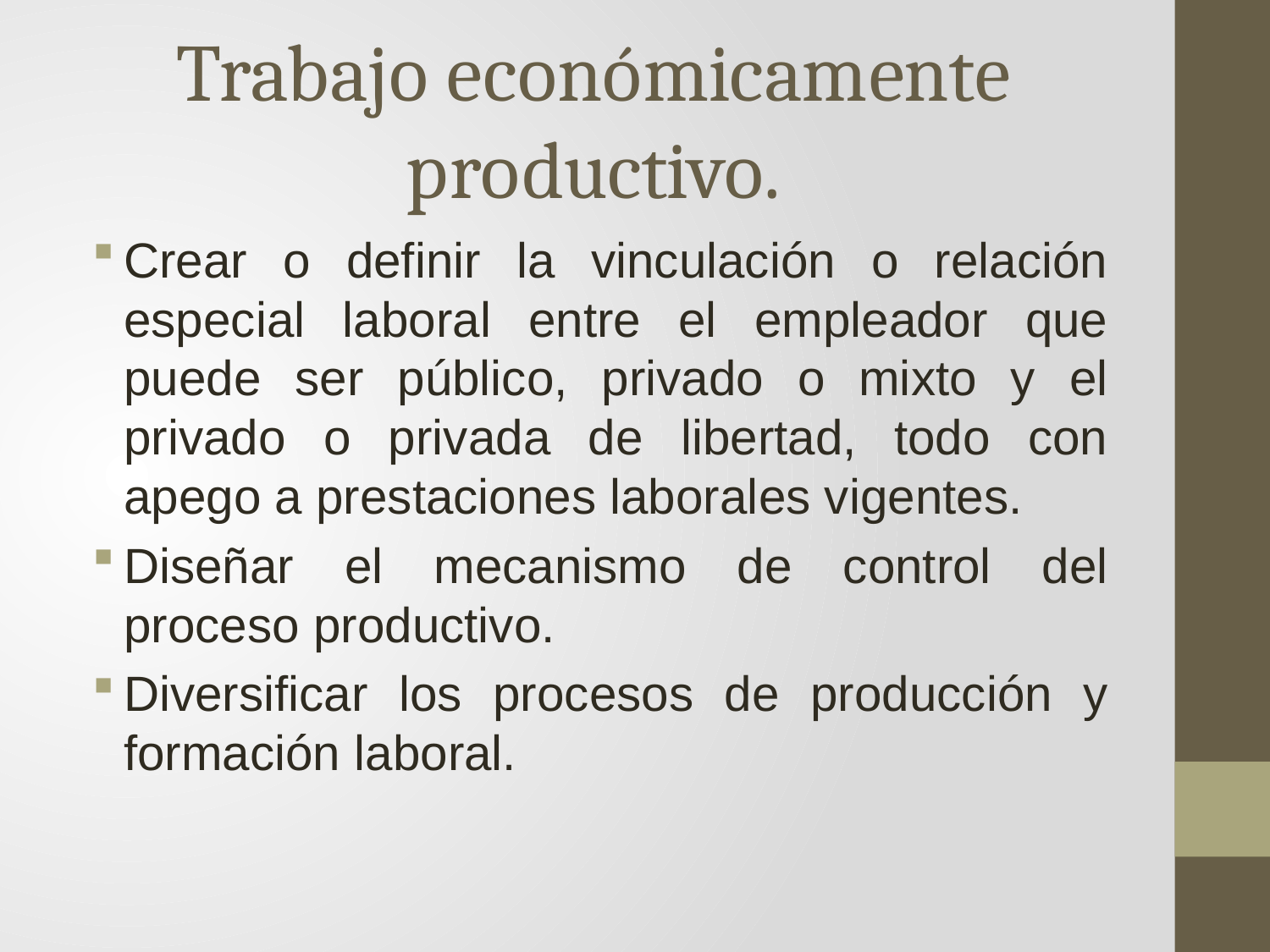

# Trabajo económicamente productivo.
Crear o definir la vinculación o relación especial laboral entre el empleador que puede ser público, privado o mixto y el privado o privada de libertad, todo con apego a prestaciones laborales vigentes.
Diseñar el mecanismo de control del proceso productivo.
Diversificar los procesos de producción y formación laboral.